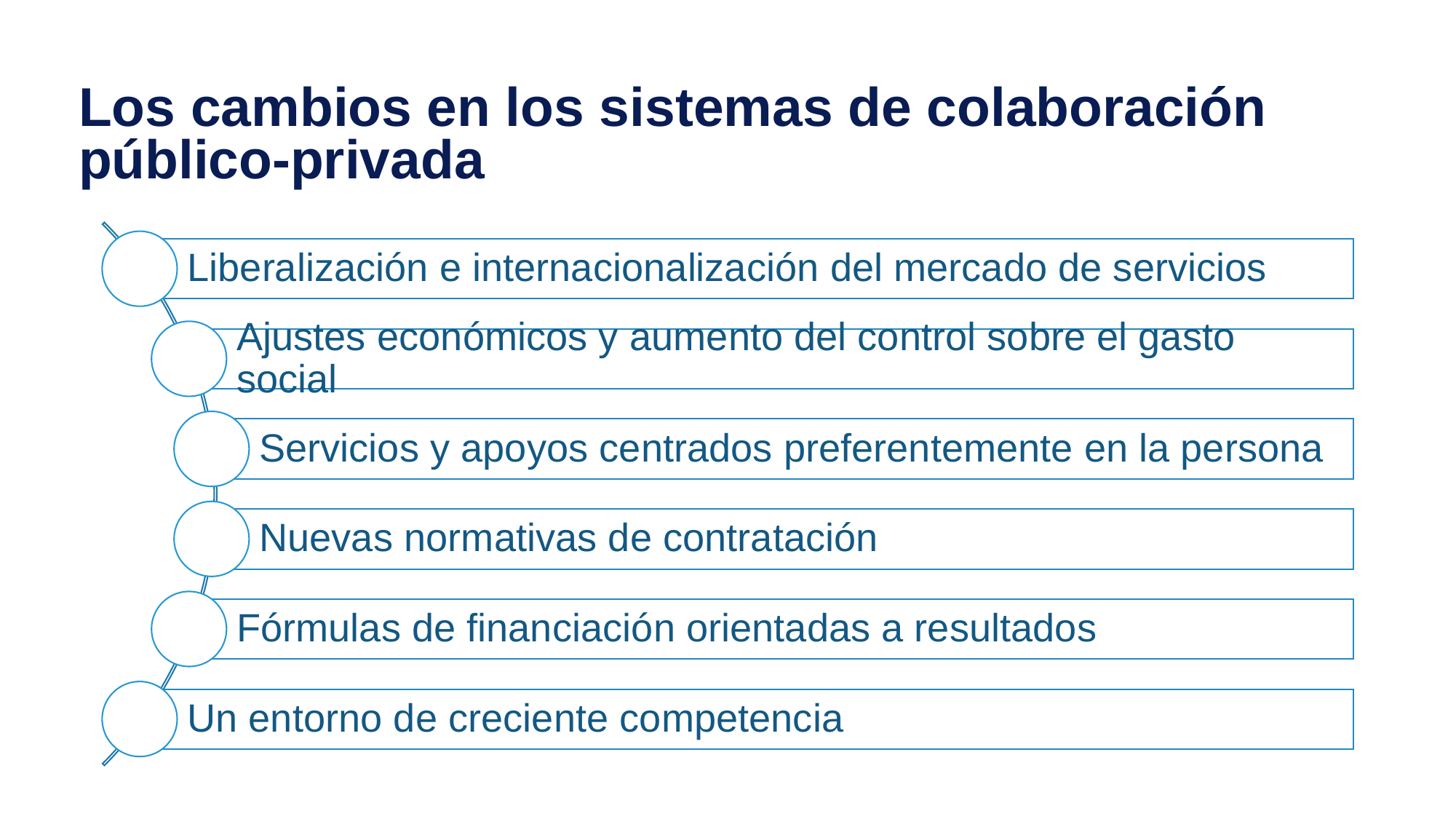

Los cambios en los sistemas de colaboración
público-privada
Liberalización e internacionalización del mercado de servicios
Ajustes económicos y aumento del control sobre el gasto social
Servicios y apoyos centrados preferentemente en la persona
Nuevas normativas de contratación
Fórmulas de financiación orientadas a resultados
Un entorno de creciente competencia